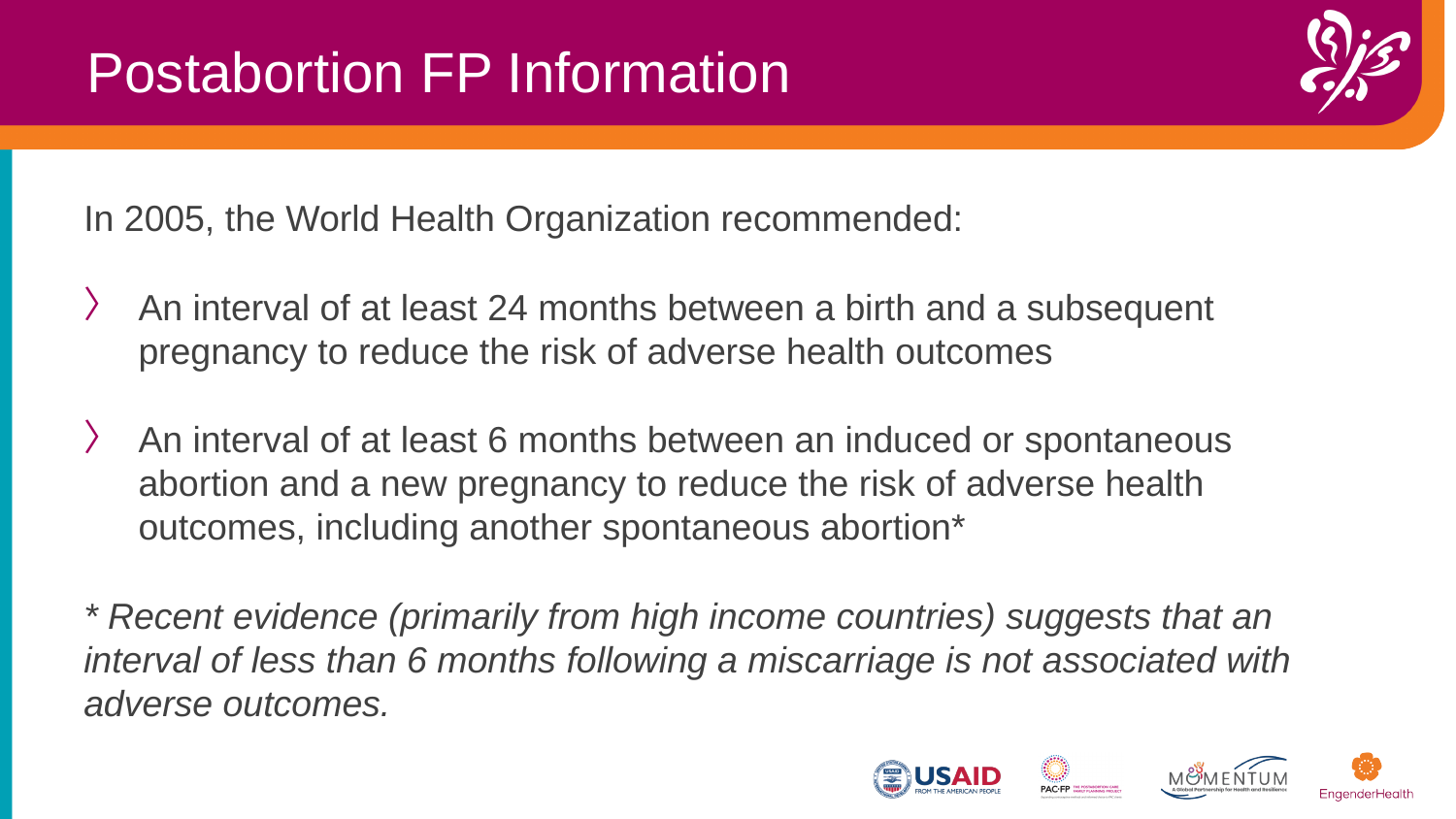

Postabortion FP Information
In 2005, the World Health Organization recommended:
An interval of at least 24 months between a birth and a subsequent pregnancy to reduce the risk of adverse health outcomes
An interval of at least 6 months between an induced or spontaneous abortion and a new pregnancy to reduce the risk of adverse health outcomes, including another spontaneous abortion*
* Recent evidence (primarily from high income countries) suggests that an interval of less than 6 months following a miscarriage is not associated with adverse outcomes.